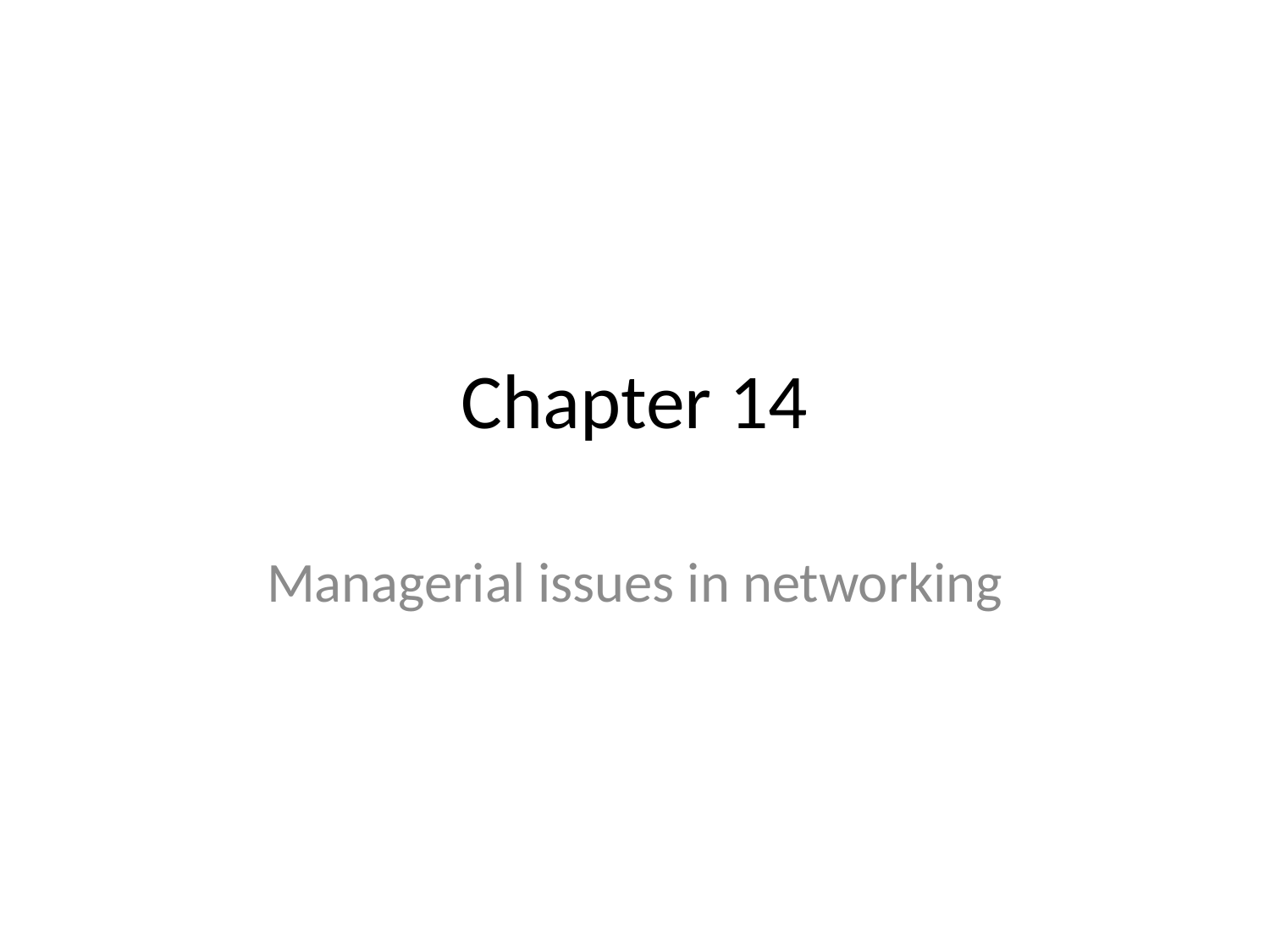

# Chapter 14
Managerial issues in networking